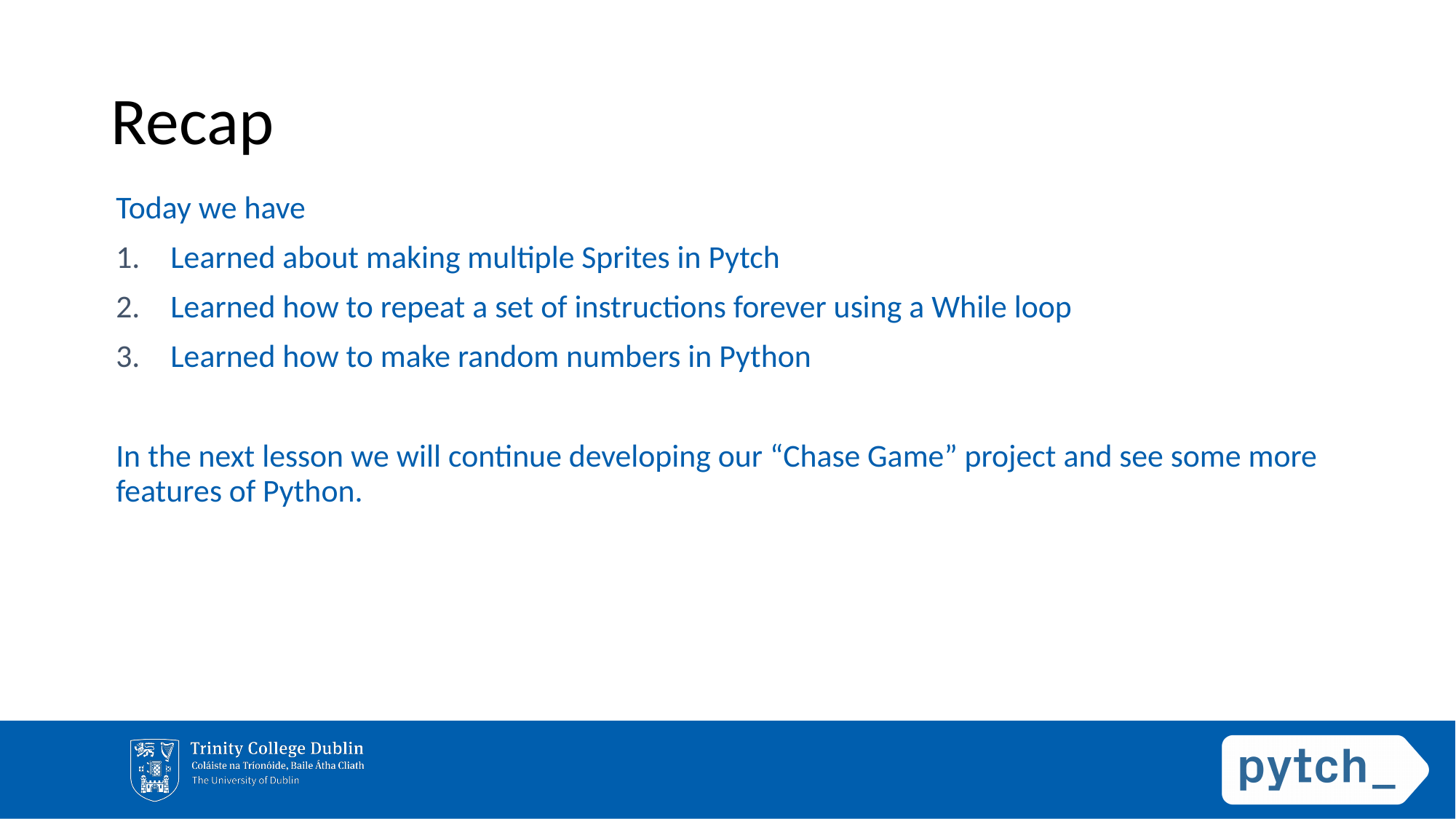

# Recap
Today we have
Learned about making multiple Sprites in Pytch
Learned how to repeat a set of instructions forever using a While loop
Learned how to make random numbers in Python

In the next lesson we will continue developing our “Chase Game” project and see some more features of Python.